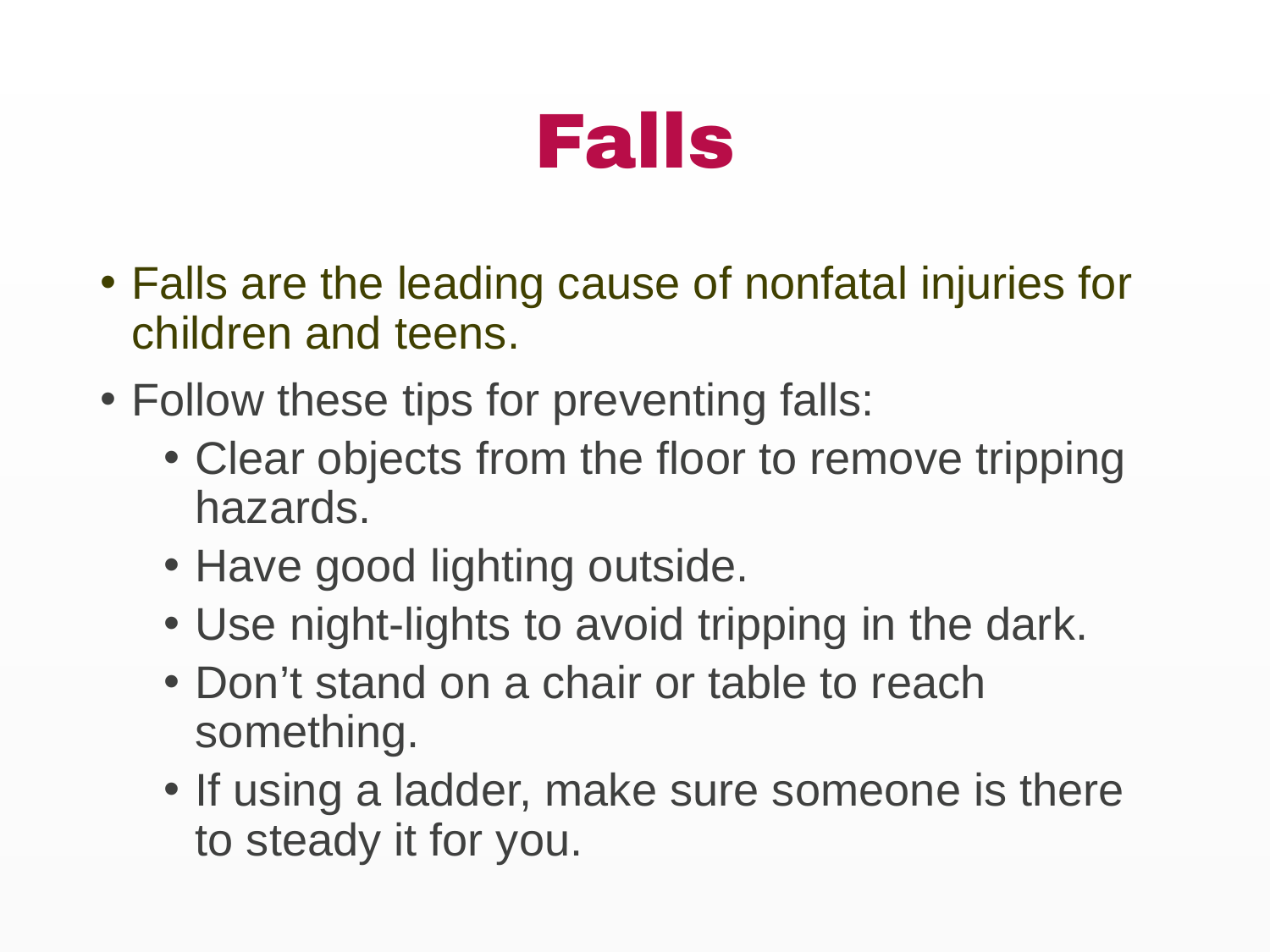

# Falls
Falls are the leading cause of nonfatal injuries for children and teens.
Follow these tips for preventing falls:
Clear objects from the floor to remove tripping hazards.
Have good lighting outside.
Use night-lights to avoid tripping in the dark.
Don’t stand on a chair or table to reach something.
If using a ladder, make sure someone is there to steady it for you.